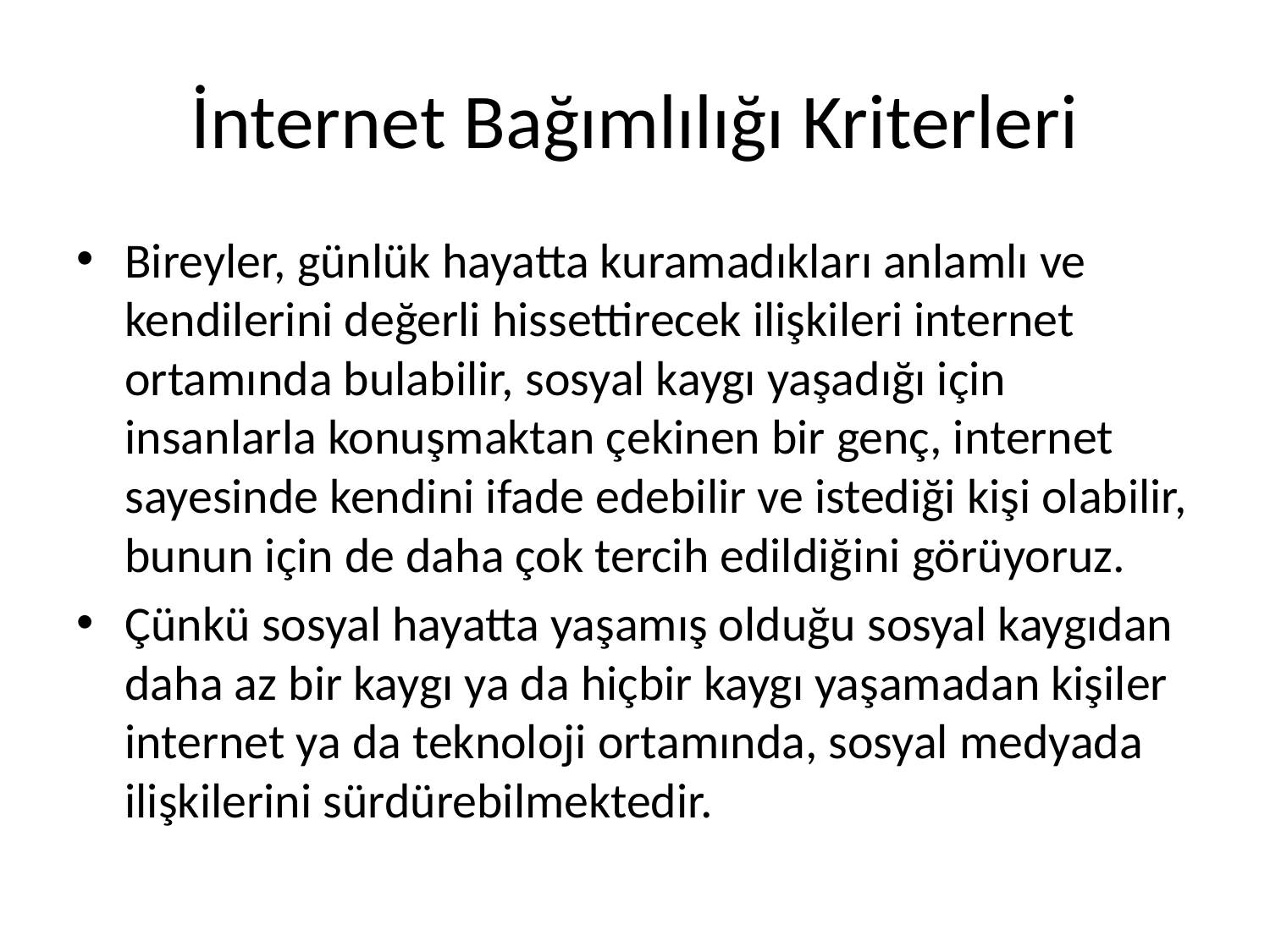

# İnternet Bağımlılığı Kriterleri
Bireyler, günlük hayatta kuramadıkları anlamlı ve kendilerini değerli hissettirecek ilişkileri internet ortamında bulabilir, sosyal kaygı yaşadığı için insanlarla konuşmaktan çekinen bir genç, internet sayesinde kendini ifade edebilir ve istediği kişi olabilir, bunun için de daha çok tercih edildiğini görüyoruz.
Çünkü sosyal hayatta yaşamış olduğu sosyal kaygıdan daha az bir kaygı ya da hiçbir kaygı yaşamadan kişiler internet ya da teknoloji ortamında, sosyal medyada ilişkilerini sürdürebilmektedir.